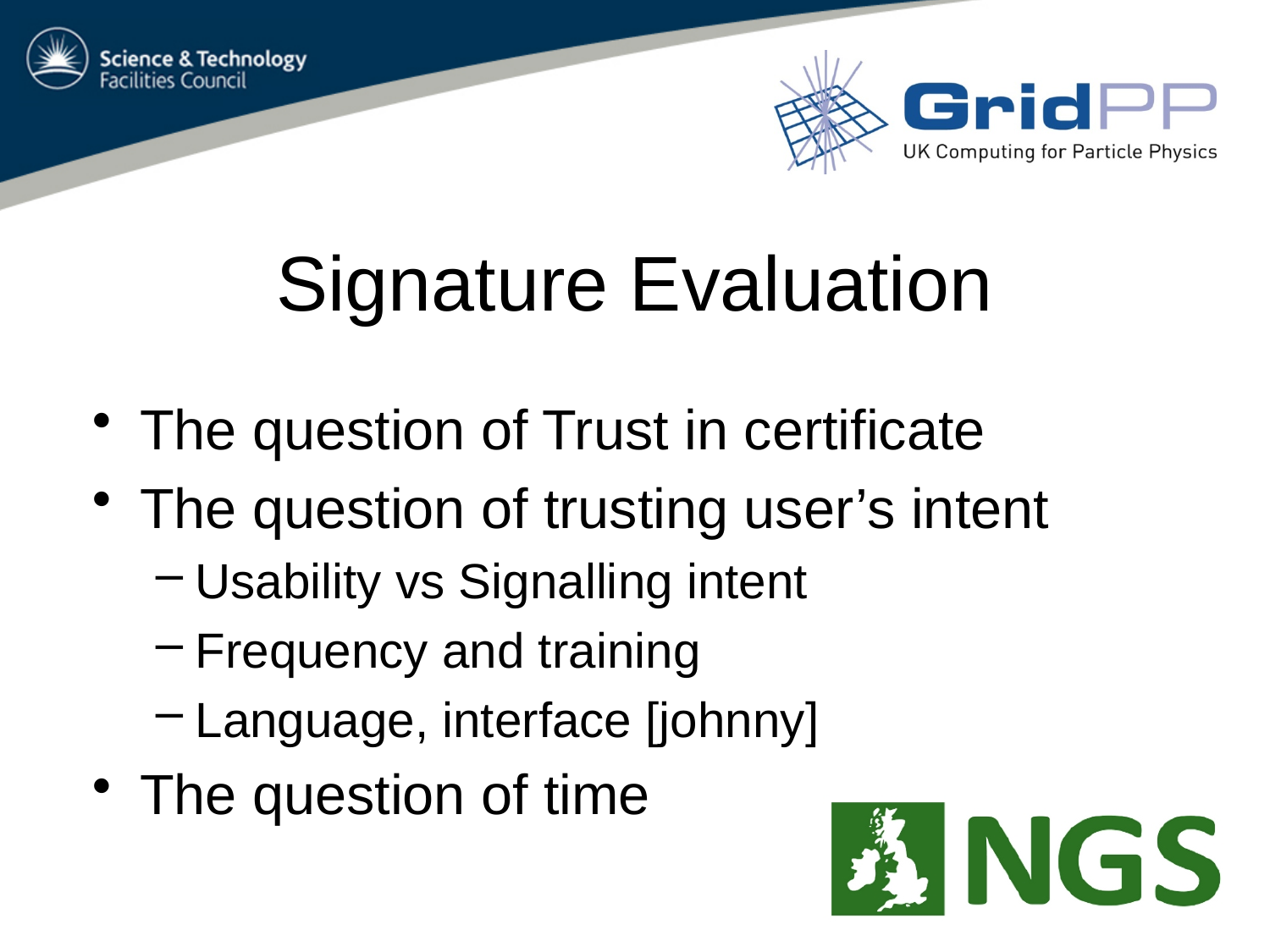

# Signature Evaluation
The question of Trust in certificate
The question of trusting user’s intent
Usability vs Signalling intent
Frequency and training
Language, interface [johnny]
The question of time